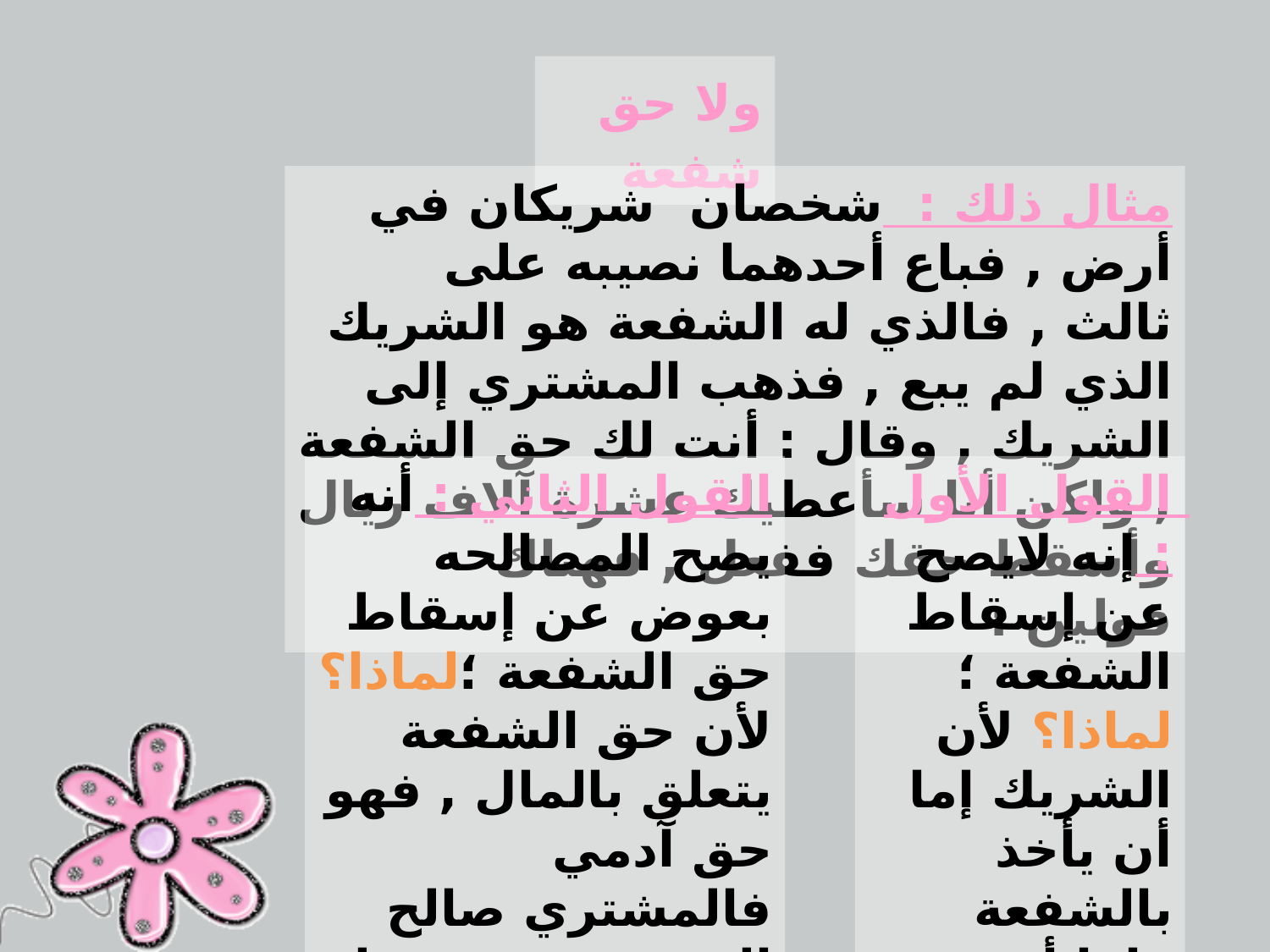

ولا حق شفعة
مثال ذلك :  شخصان  شريكان في أرض , فباع أحدهما نصيبه على ثالث , فالذي له الشفعة هو الشريك الذي لم يبع , فذهب المشتري إلى الشريك , وقال : أنت لك حق الشفعة , ولكن أنا سأعطيك عشرة آلاف ريال وأسقط حقك ففعل , فهناك قولين :
القول الثاني : أنه يصح المصالحه بعوض عن إسقاط حق الشفعة ؛لماذا؟ لأن حق الشفعة يتعلق بالمال , فهو حق آدمي فالمشتري صالح الشفيع  عن حق له فهو محض للآدمي , فإذا أسقط الآدمي حقه بعوض فلا بأس بذلك وهو الصحيح .
القول الأول : إنه لايصح عن إسقاط الشفعة ؛لماذا؟ لأن الشريك إما أن يأخذ بالشفعة وإما أن يدع ويتركها مجاناً بلا عوض